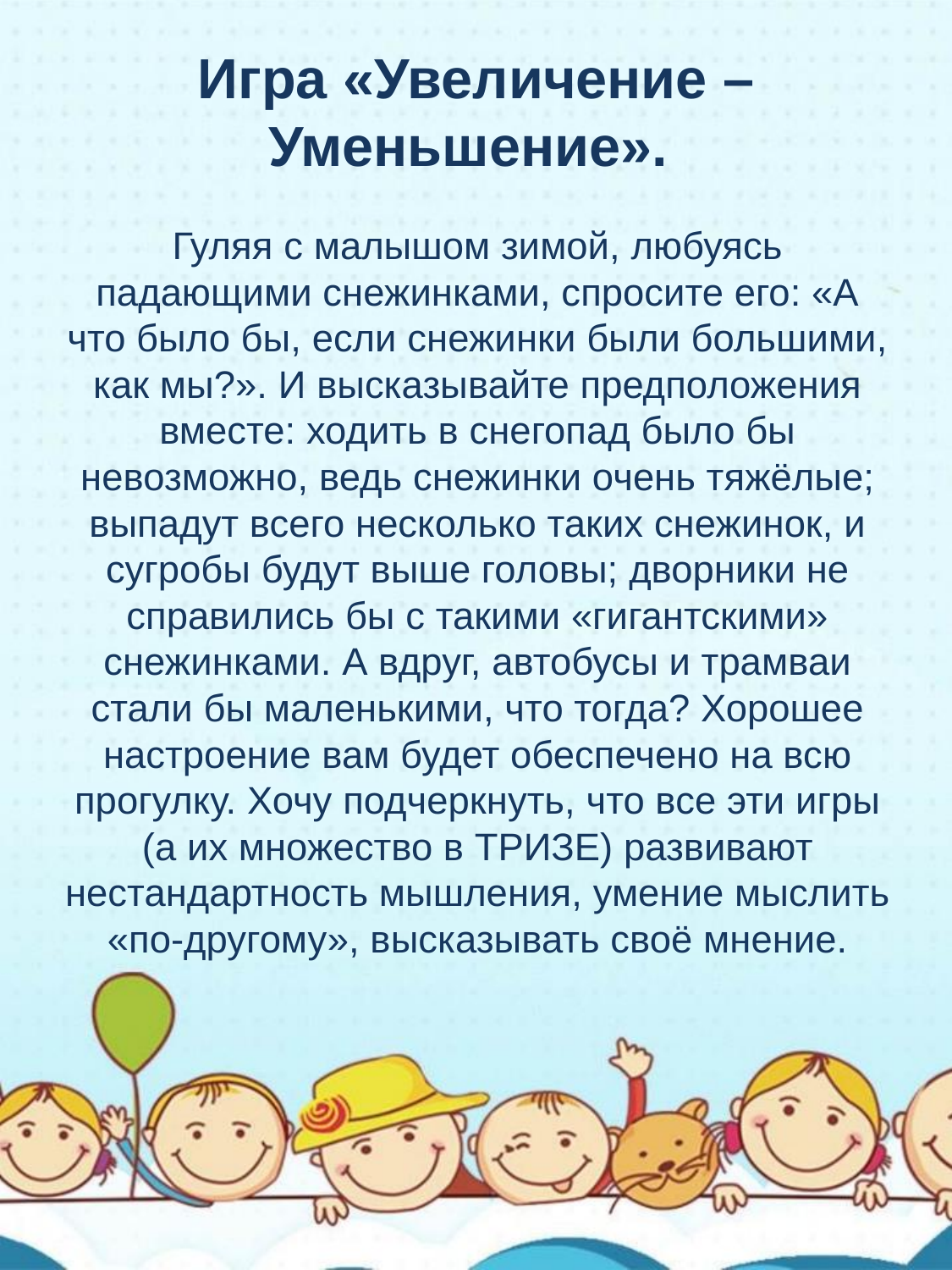

Игра «Увеличение – Уменьшение».
Гуляя с малышом зимой, любуясь падающими снежинками, спросите его: «А что было бы, если снежинки были большими, как мы?». И высказывайте предположения вместе: ходить в снегопад было бы невозможно, ведь снежинки очень тяжёлые; выпадут всего несколько таких снежинок, и сугробы будут выше головы; дворники не справились бы с такими «гигантскими» снежинками. А вдруг, автобусы и трамваи стали бы маленькими, что тогда? Хорошее настроение вам будет обеспечено на всю прогулку. Хочу подчеркнуть, что все эти игры (а их множество в ТРИЗЕ) развивают нестандартность мышления, умение мыслить «по-другому», высказывать своё мнение.